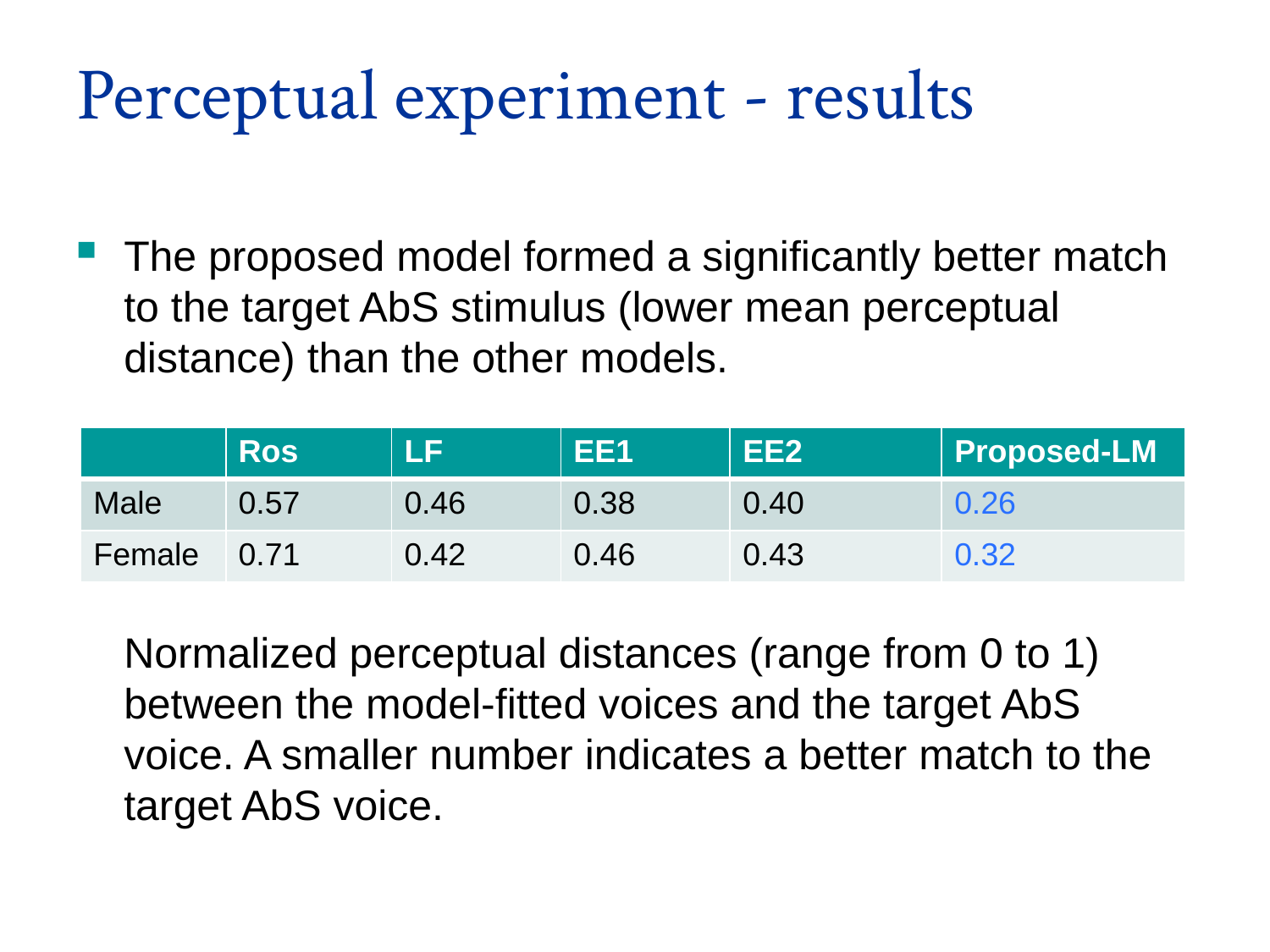

# Perceptual experiment - results
The proposed model formed a significantly better match to the target AbS stimulus (lower mean perceptual distance) than the other models.

	Normalized perceptual distances (range from 0 to 1) between the model-fitted voices and the target AbS voice. A smaller number indicates a better match to the target AbS voice.
|  | Ros | LF | EE1 | EE2 | Proposed-LM |
| --- | --- | --- | --- | --- | --- |
| Male | 0.57 | 0.46 | 0.38 | 0.40 | 0.26 |
| Female | 0.71 | 0.42 | 0.46 | 0.43 | 0.32 |
15